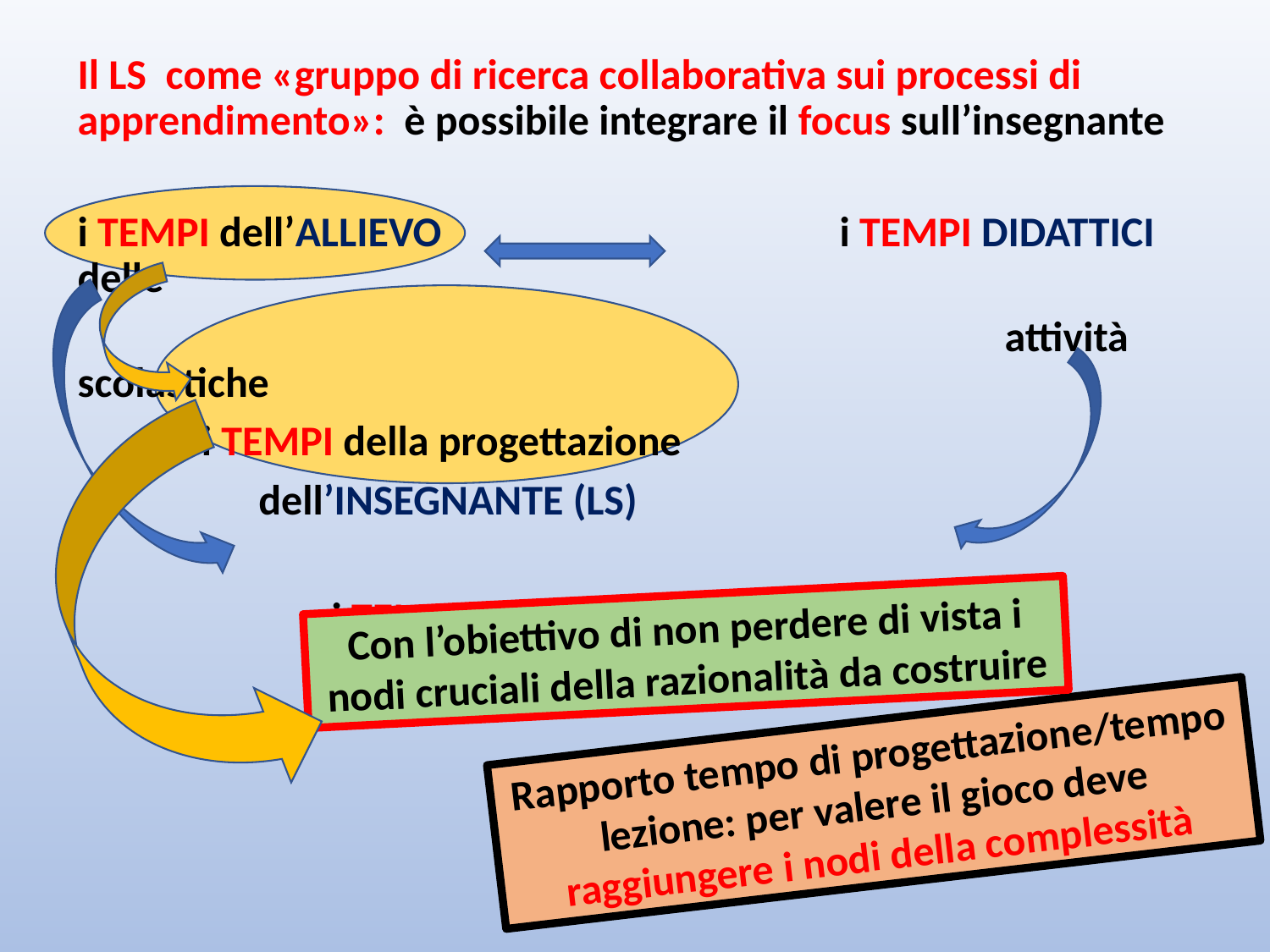

Il LS  come «gruppo di ricerca collaborativa sui processi di apprendimento»:  è possibile integrare il focus sull’insegnante

i TEMPI dell’ALLIEVO				i TEMPI DIDATTICI delle
						    	    attività scolastiche
             i TEMPI della progettazione
                   dell’INSEGNANTE (LS)

		i TEMPI della CONCETTUALIZZAZIONE

Con l’obiettivo di non perdere di vista i nodi cruciali della razionalità da costruire
Rapporto tempo di progettazione/tempo lezione: per valere il gioco deve raggiungere i nodi della complessità